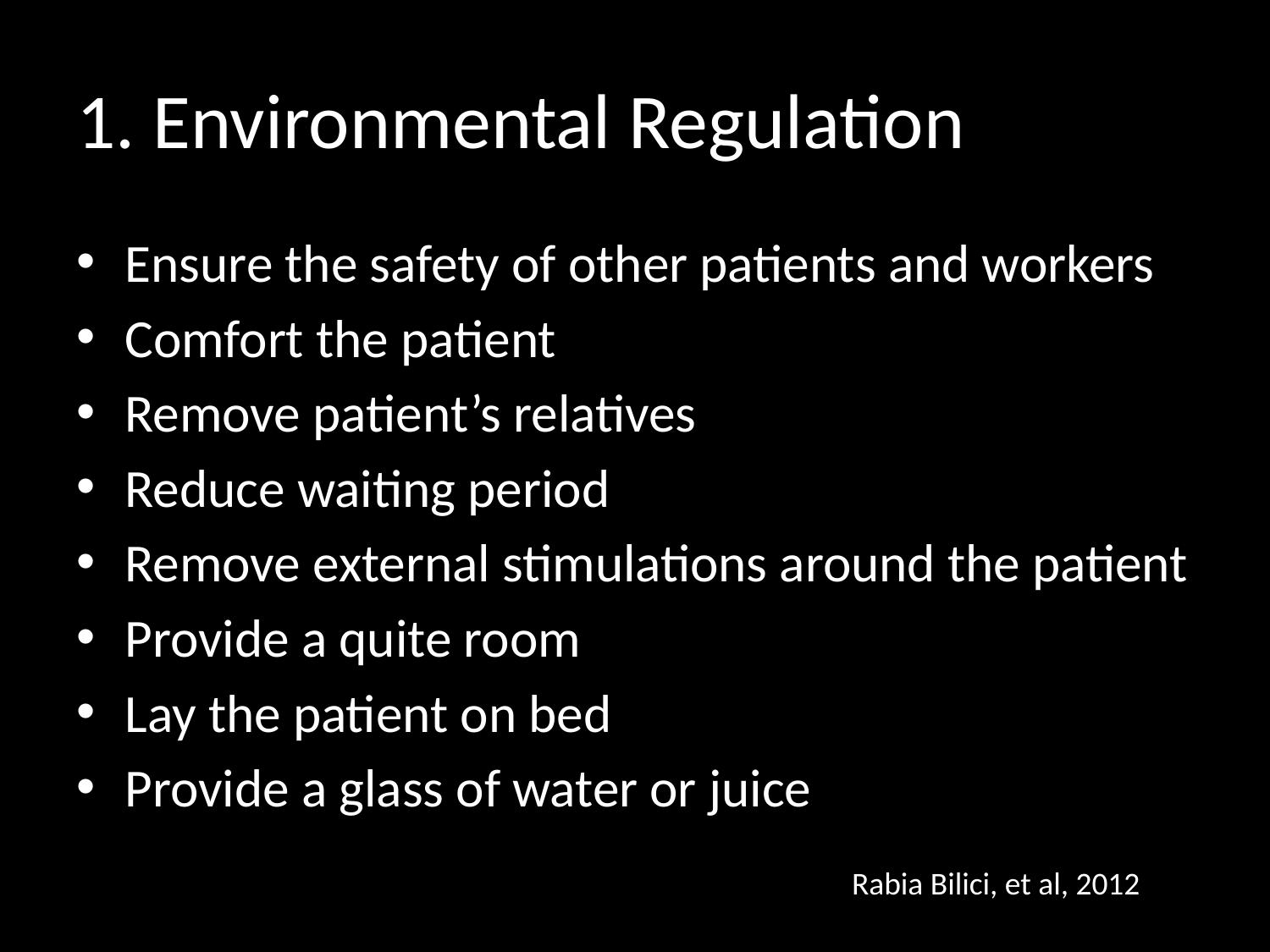

# 1. Environmental Regulation
Ensure the safety of other patients and workers
Comfort the patient
Remove patient’s relatives
Reduce waiting period
Remove external stimulations around the patient
Provide a quite room
Lay the patient on bed
Provide a glass of water or juice
 Rabia Bilici, et al, 2012